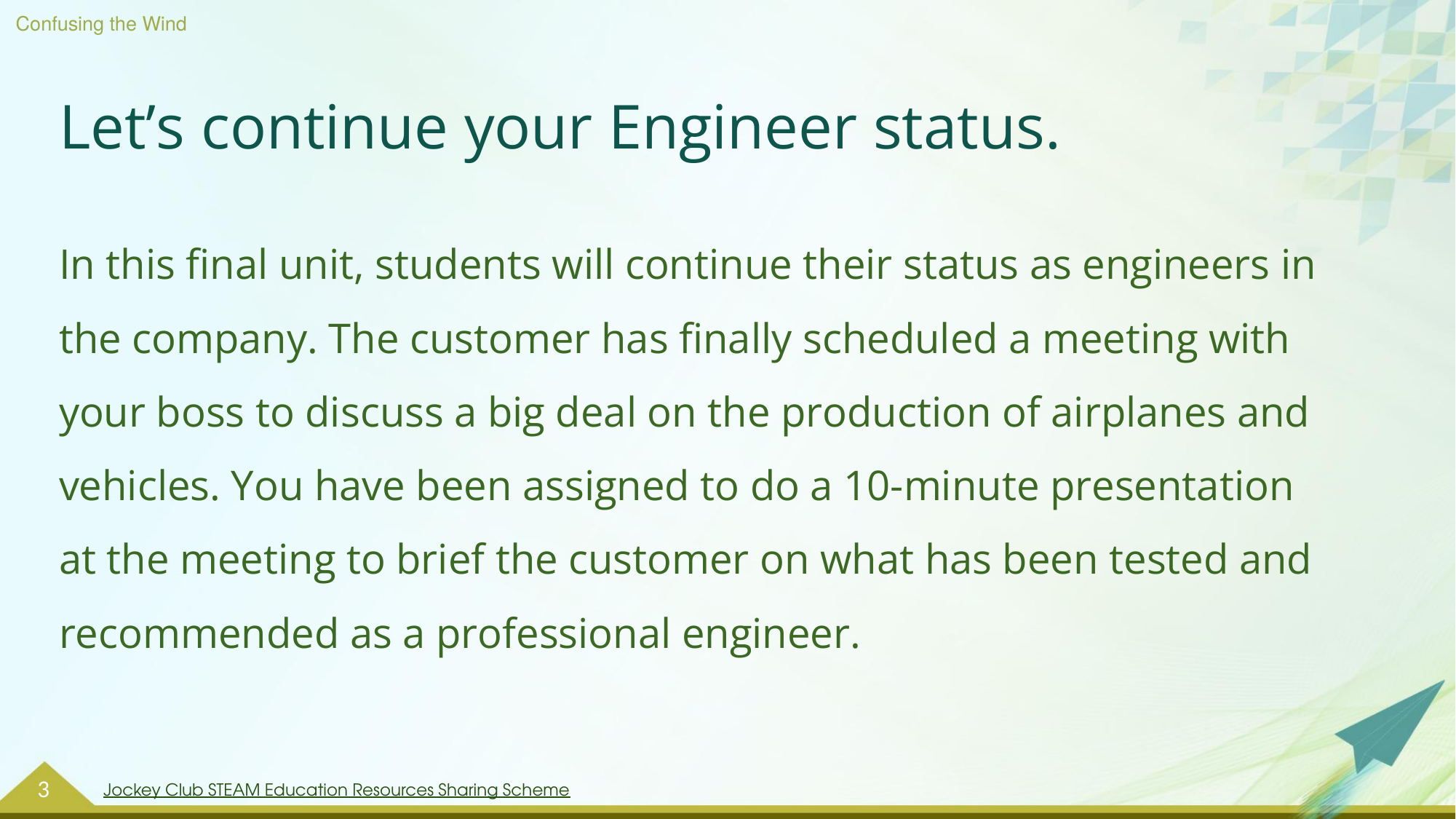

# Let’s continue your Engineer status.
In this final unit, students will continue their status as engineers in the company. The customer has finally scheduled a meeting with your boss to discuss a big deal on the production of airplanes and vehicles. You have been assigned to do a 10-minute presentation at the meeting to brief the customer on what has been tested and recommended as a professional engineer.
3